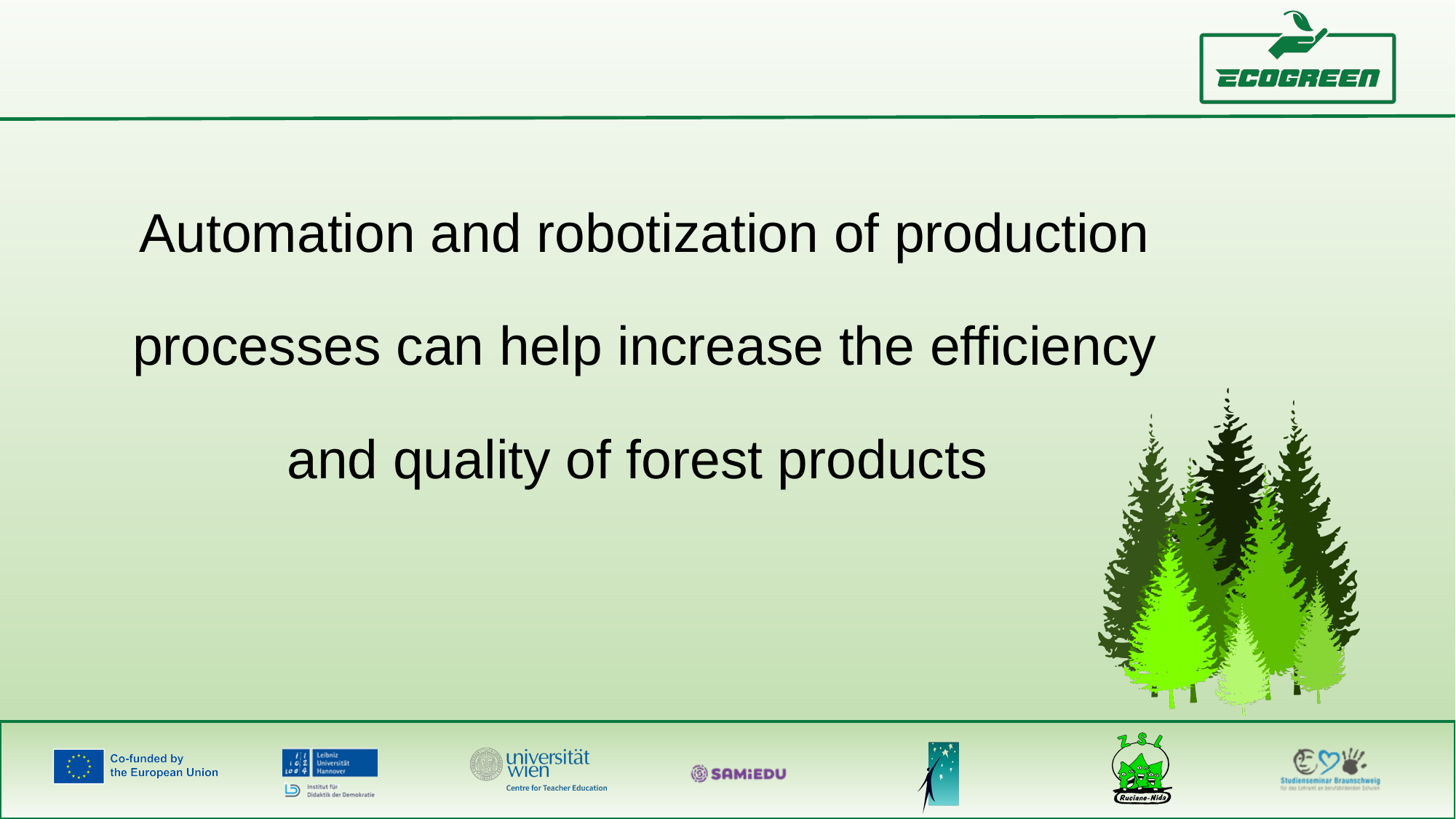

Automation and robotization of production processes can help increase the efficiency and quality of forest products